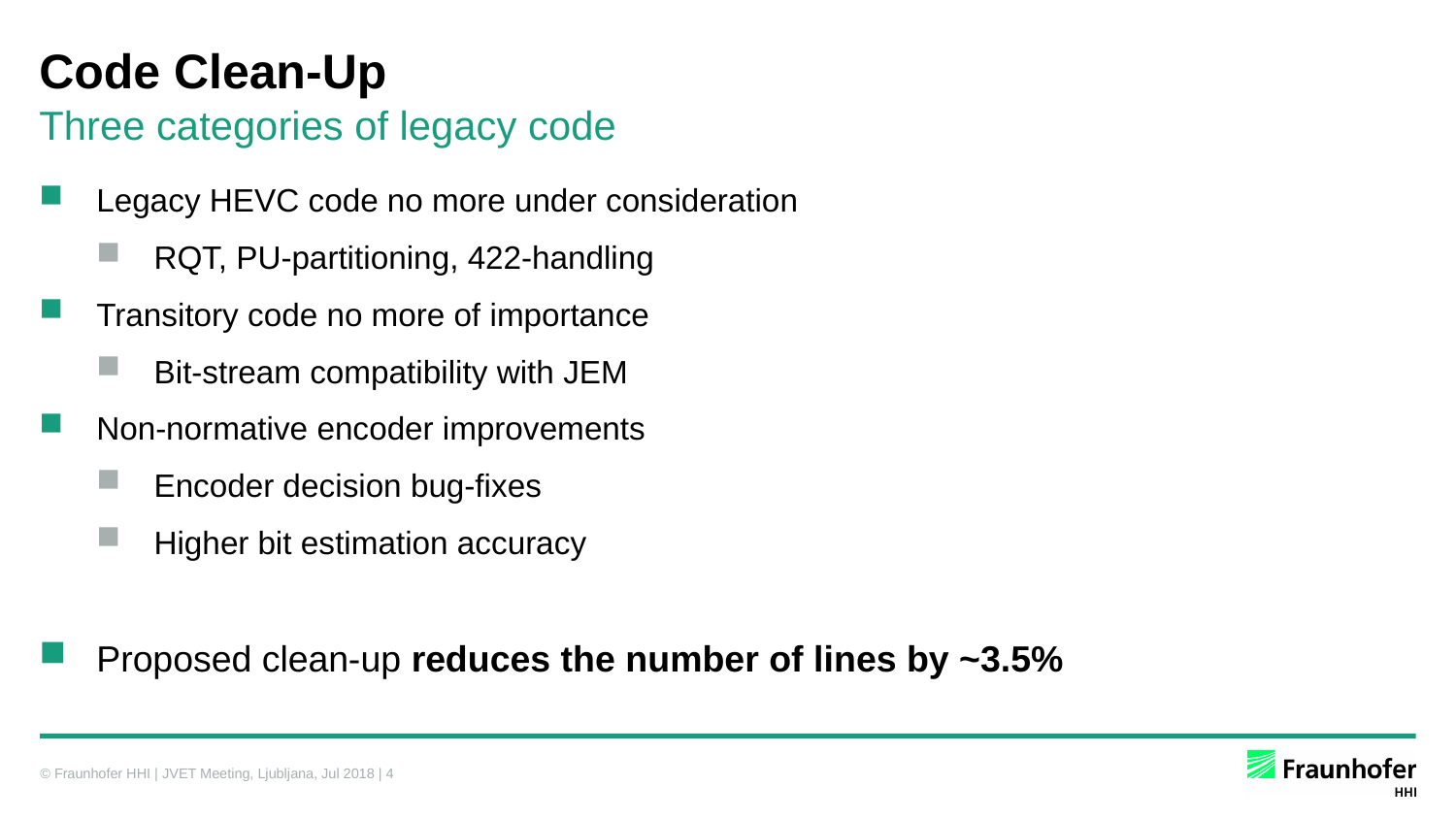

# Code Clean-Up
Three categories of legacy code
Legacy HEVC code no more under consideration
RQT, PU-partitioning, 422-handling
Transitory code no more of importance
Bit-stream compatibility with JEM
Non-normative encoder improvements
Encoder decision bug-fixes
Higher bit estimation accuracy

Proposed clean-up reduces the number of lines by ~3.5%